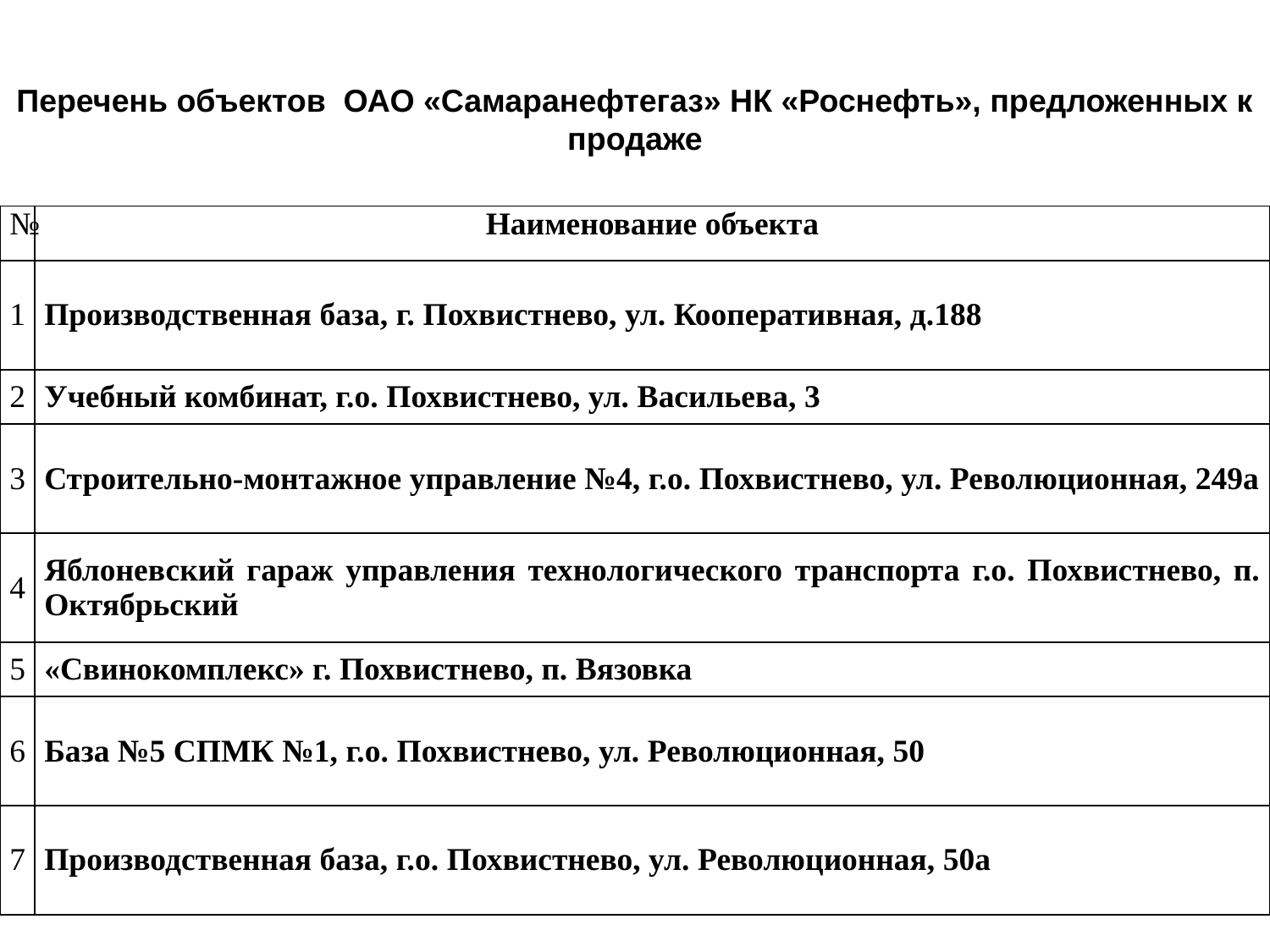

Перечень объектов  ОАО «Самаранефтегаз» НК «Роснефть», предложенных к продаже

| № | Наименование объекта |
| --- | --- |
| 1 | Производственная база, г. Похвистнево, ул. Кооперативная, д.188 |
| 2 | Учебный комбинат, г.о. Похвистнево, ул. Васильева, 3 |
| 3 | Строительно-монтажное управление №4, г.о. Похвистнево, ул. Революционная, 249а |
| 4 | Яблоневский гараж управления технологического транспорта г.о. Похвистнево, п. Октябрьский |
| 5 | «Свинокомплекс» г. Похвистнево, п. Вязовка |
| 6 | База №5 СПМК №1, г.о. Похвистнево, ул. Революционная, 50 |
| 7 | Производственная база, г.о. Похвистнево, ул. Революционная, 50а |